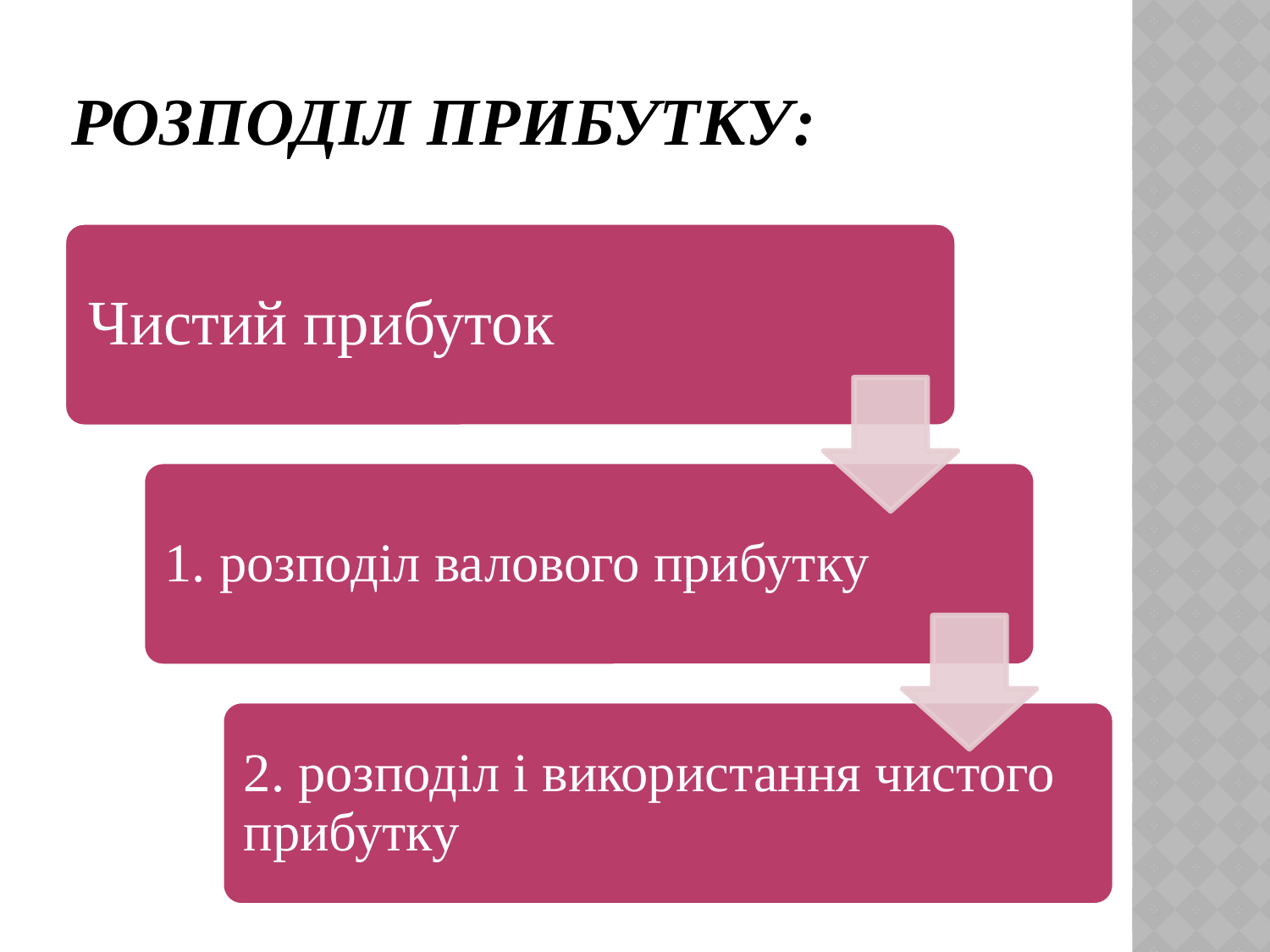

# Розподіл прибутку:
Чистий прибуток
1. розподіл валового прибутку
2. розподіл і використання чистого прибутку